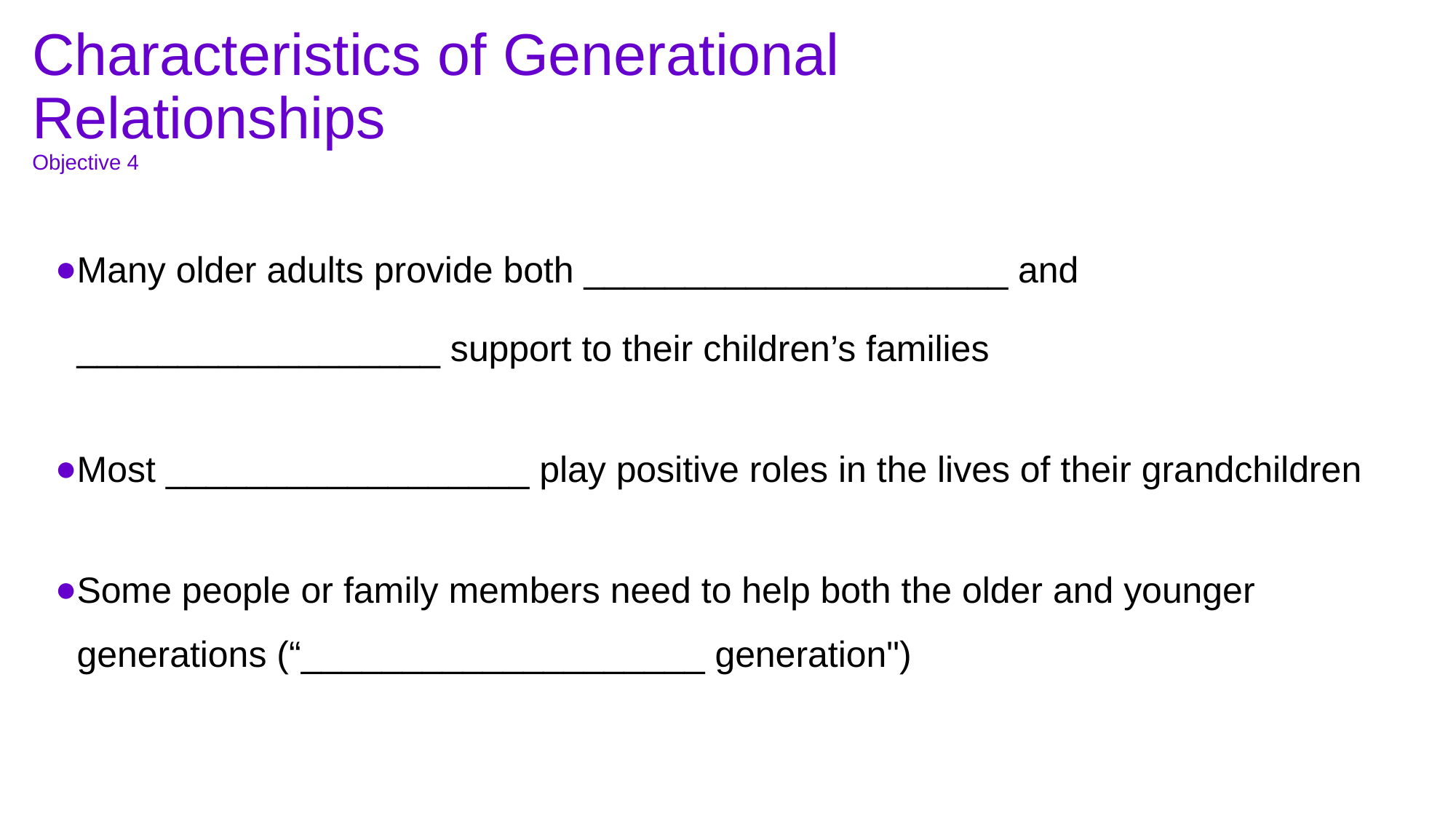

# Characteristics of Generational Relationships Objective 4
Many older adults provide both _____________________ and

__________________ support to their children’s families

Most __________________ play positive roles in the lives of their grandchildren

Some people or family members need to help both the older and younger
generations (“____________________ generation")